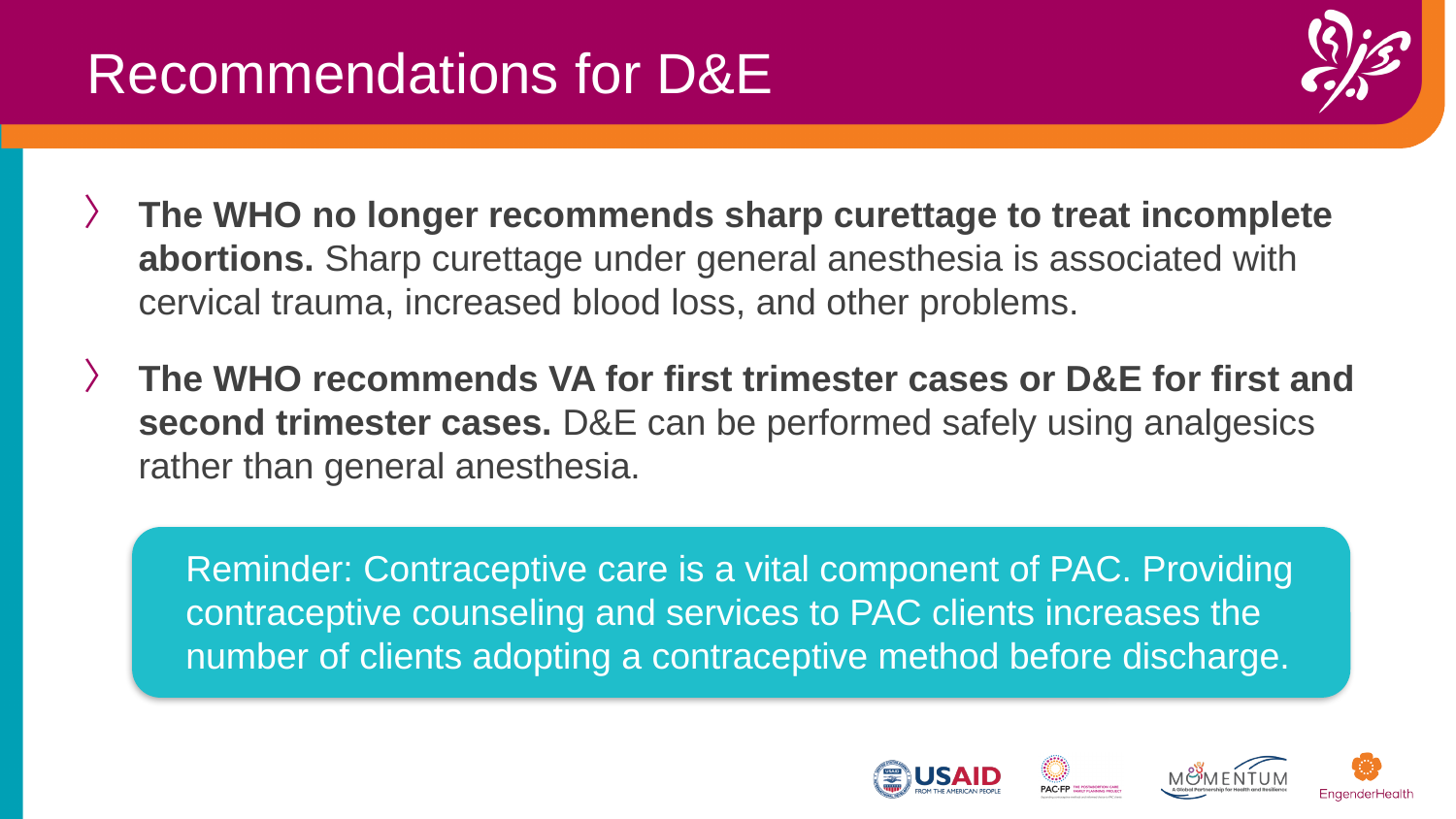

Recommendations for D&E
The WHO no longer recommends sharp curettage to treat incomplete abortions. Sharp curettage under general anesthesia is associated with cervical trauma, increased blood loss, and other problems.
The WHO recommends VA for first trimester cases or D&E for first and second trimester cases. D&E can be performed safely using analgesics rather than general anesthesia.

Reminder: Contraceptive care is a vital component of PAC. Providing contraceptive counseling and services to PAC clients increases the number of clients adopting a contraceptive method before discharge.